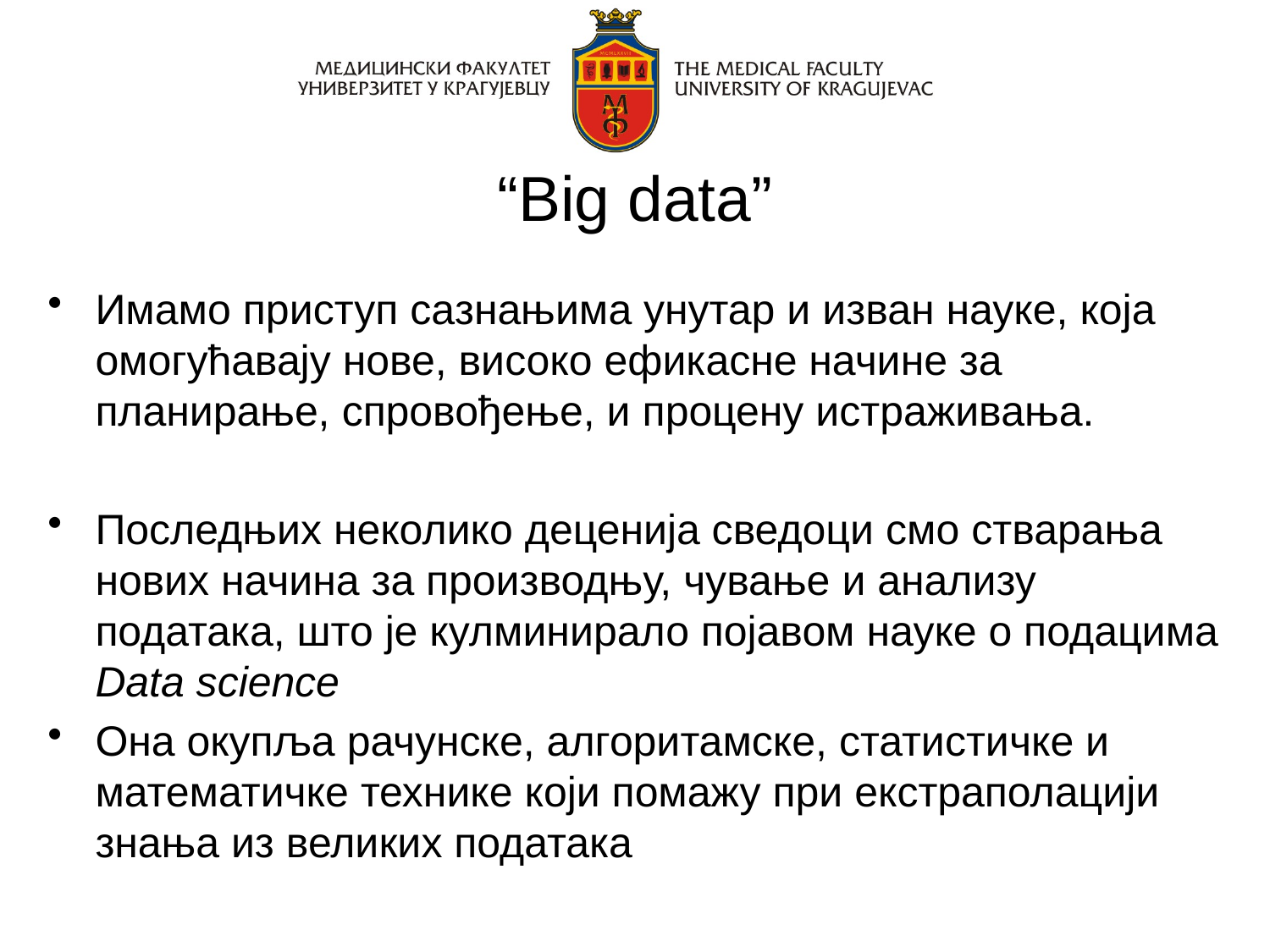

# “Big data”
Имамо приступ сазнањима унутар и изван науке, која омогућавају нове, високо ефикасне начине за планирање, спровођење, и процену истраживања.

Последњих неколико деценија сведоци смо стварања нових начина за производњу, чување и анализу података, што је кулминирало појавом науке о подацима Data science
Она окупља рачунске, алгоритамске, статистичке и математичке технике који помажу при екстраполацији знања из великих података